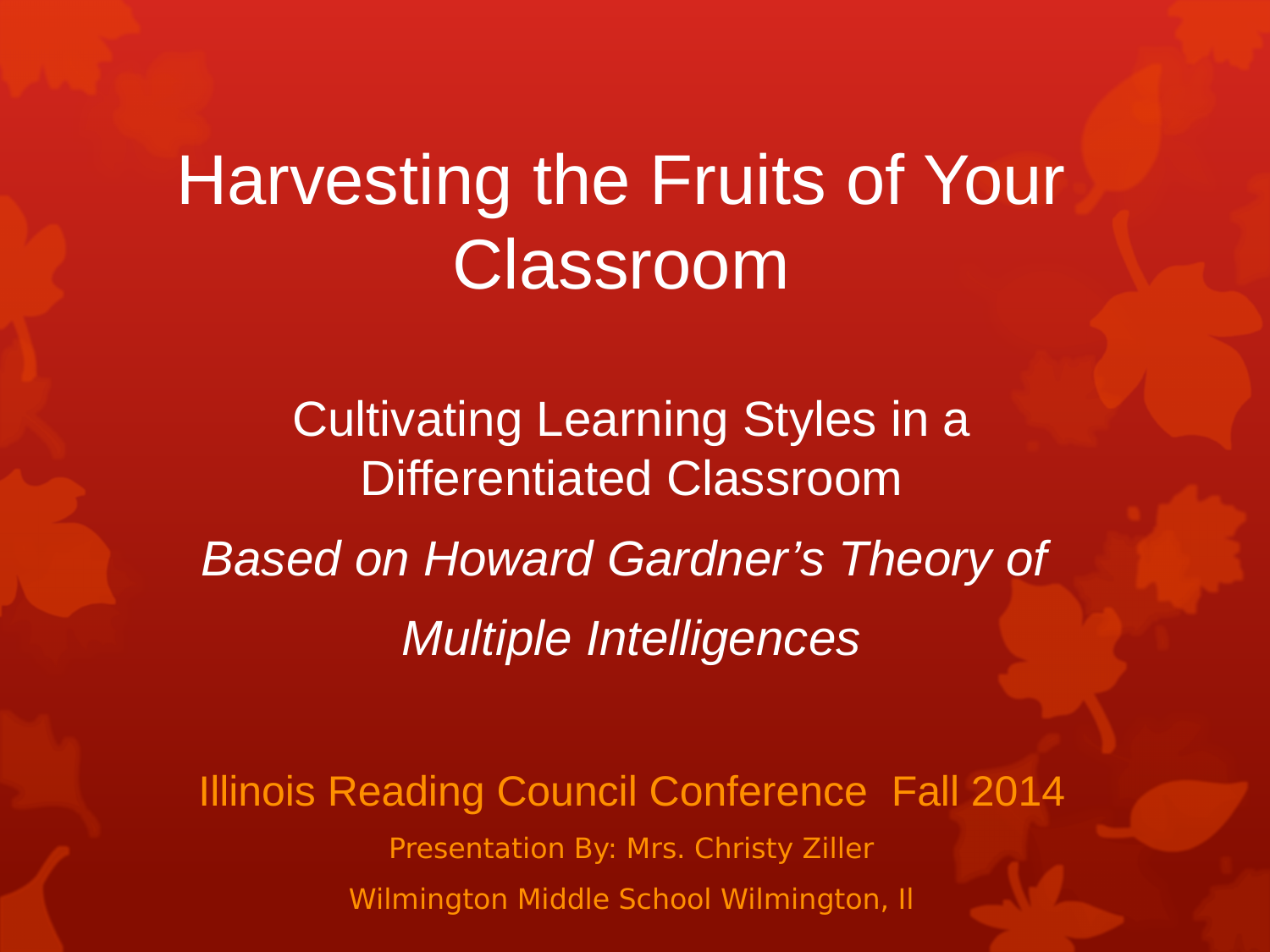

# Harvesting the Fruits of Your Classroom
Cultivating Learning Styles in a Differentiated Classroom
Based on Howard Gardner’s Theory of
Multiple Intelligences

Illinois Reading Council Conference  Fall 2014
Presentation By: Mrs. Christy Ziller
Wilmington Middle School Wilmington, Il